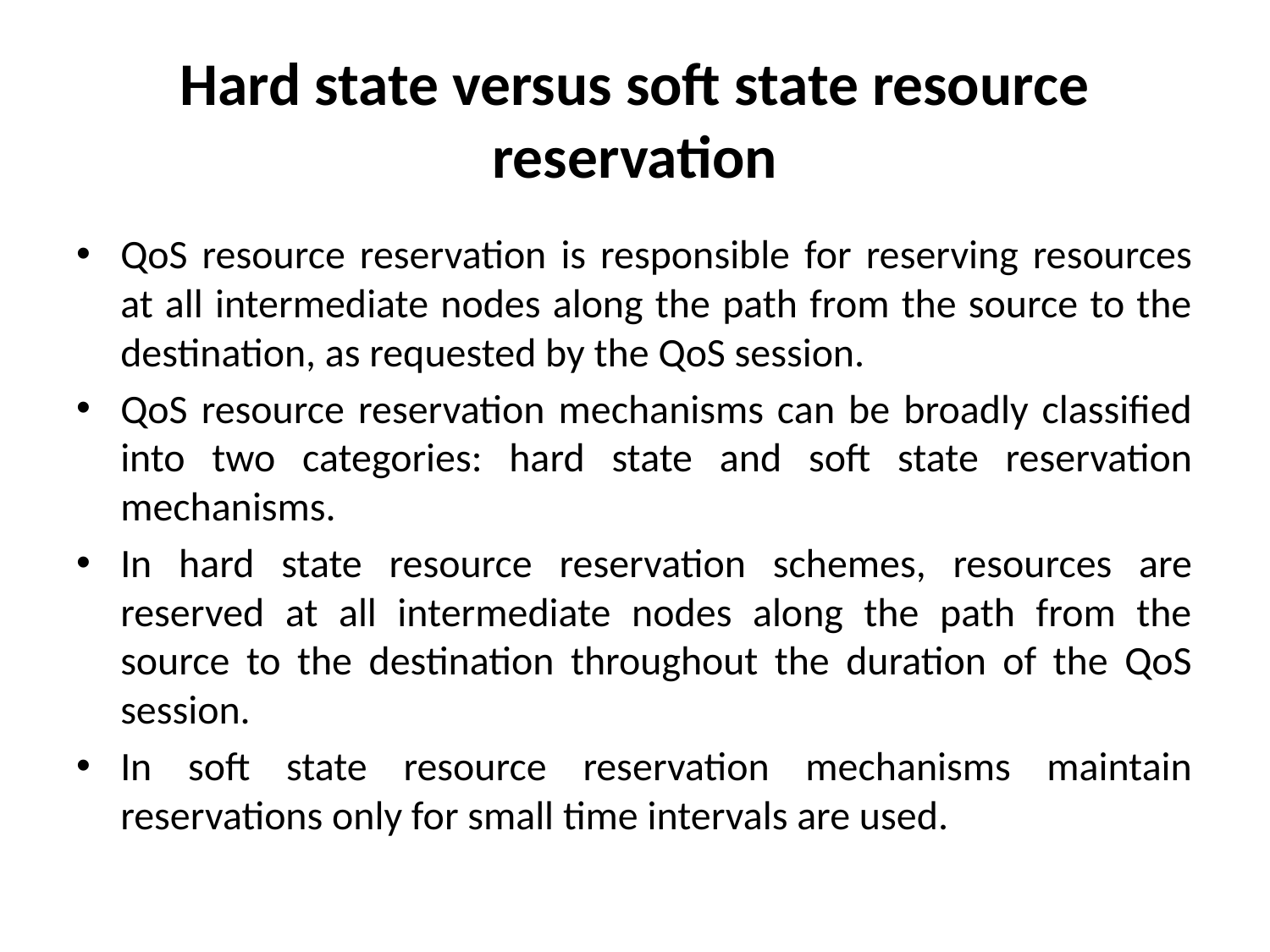

# Hard state versus soft state resource reservation
QoS resource reservation is responsible for reserving resources at all intermediate nodes along the path from the source to the destination, as requested by the QoS session.
QoS resource reservation mechanisms can be broadly classified into two categories: hard state and soft state reservation mechanisms.
In hard state resource reservation schemes, resources are reserved at all intermediate nodes along the path from the source to the destination throughout the duration of the QoS session.
In soft state resource reservation mechanisms maintain reservations only for small time intervals are used.